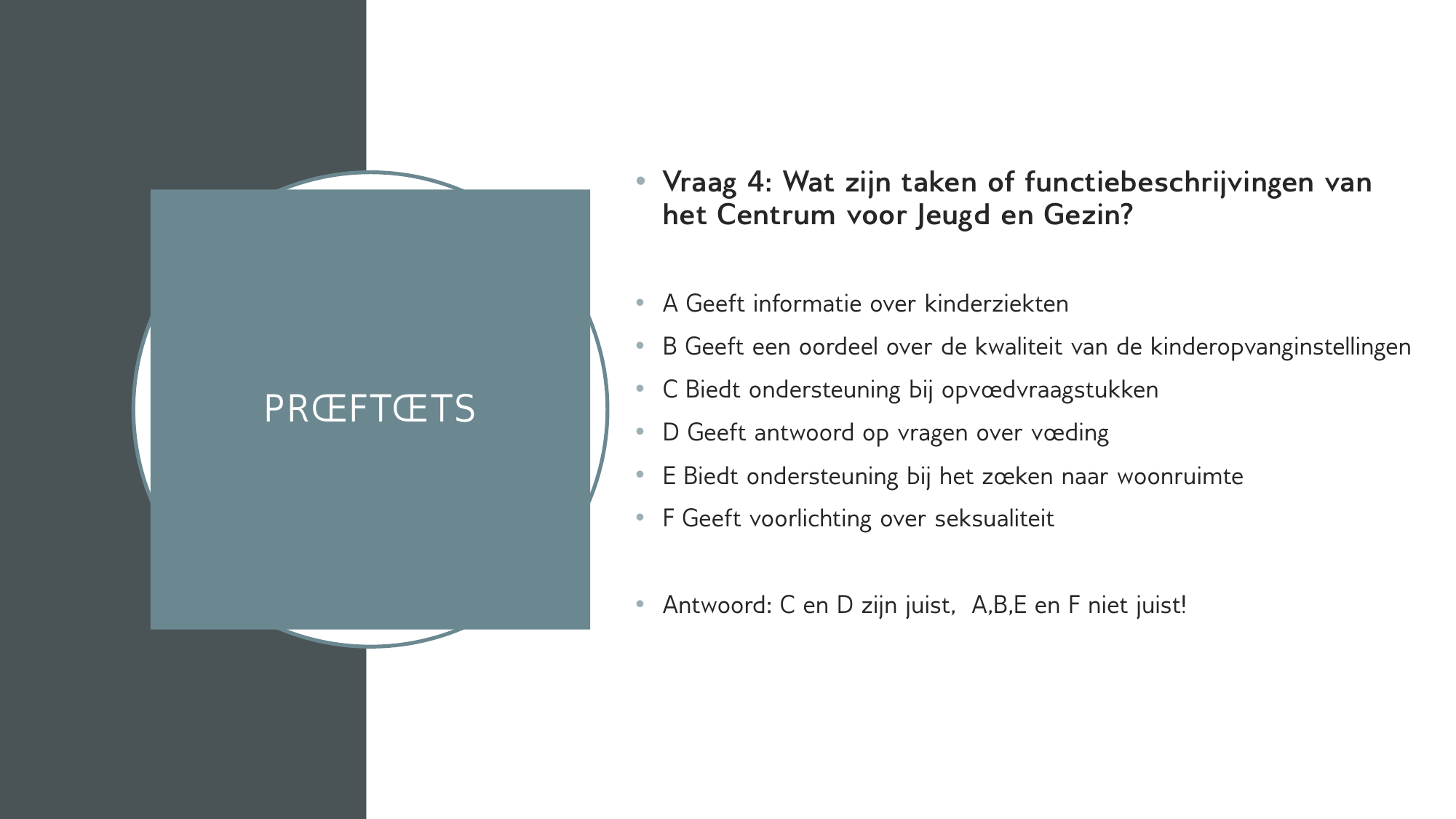

Vraag 4: Wat zijn taken of functiebeschrijvingen van het Centrum voor Jeugd en Gezin?

A Geeft informatie over kinderziekten
B Geeft een oordeel over de kwaliteit van de kinderopvanginstellingen
C Biedt ondersteuning bij opvoedvraagstukken
D Geeft antwoord op vragen over voeding
E Biedt ondersteuning bij het zoeken naar woonruimte
F Geeft voorlichting over seksualiteit

Antwoord: C en D zijn juist,  A,B,E en F niet juist!

# Proeftoets